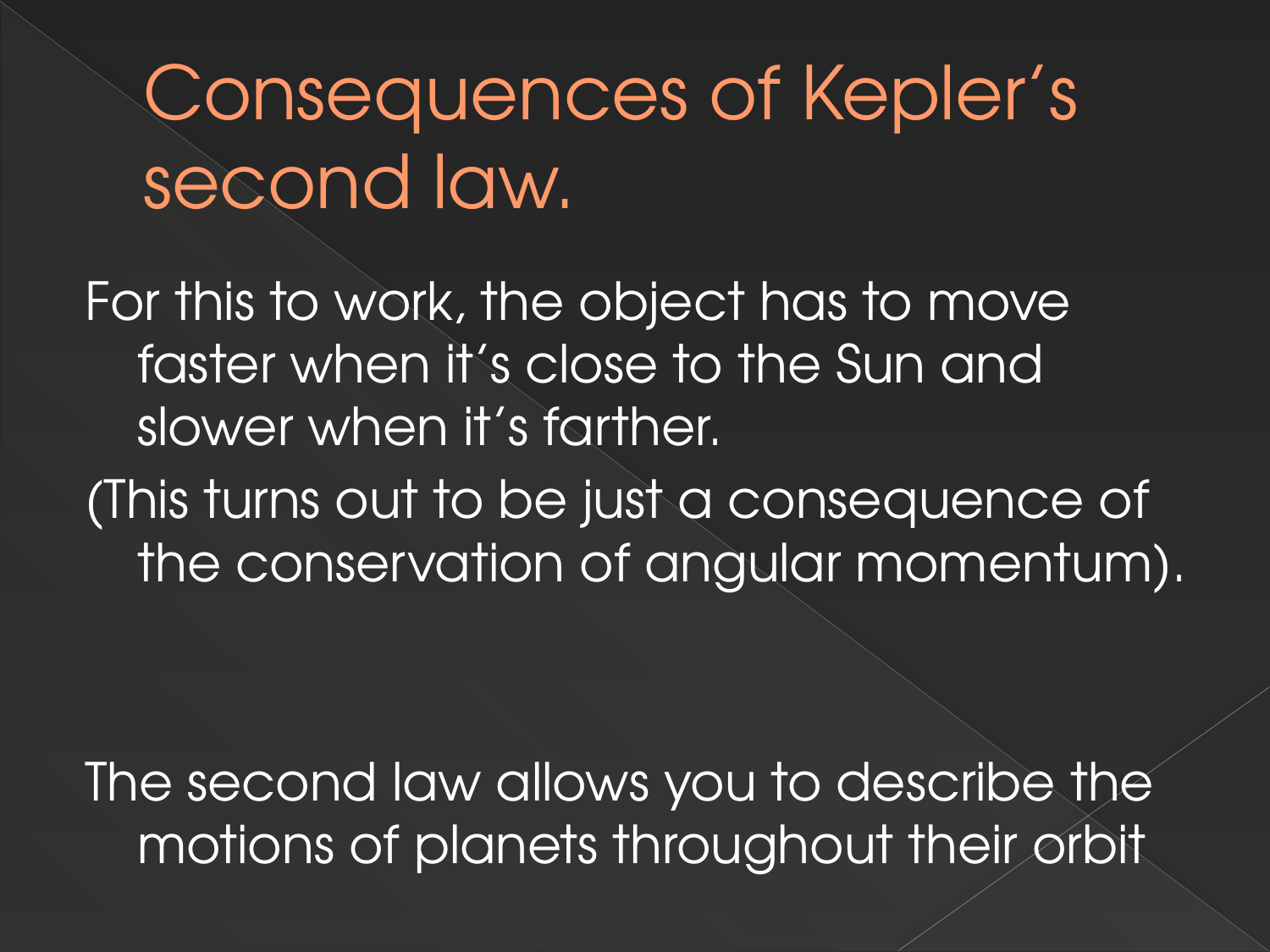

# Consequences of Kepler’s second law.
For this to work, the object has to move faster when it’s close to the Sun and slower when it’s farther.
(This turns out to be just a consequence of the conservation of angular momentum).

The second law allows you to describe the motions of planets throughout their orbit